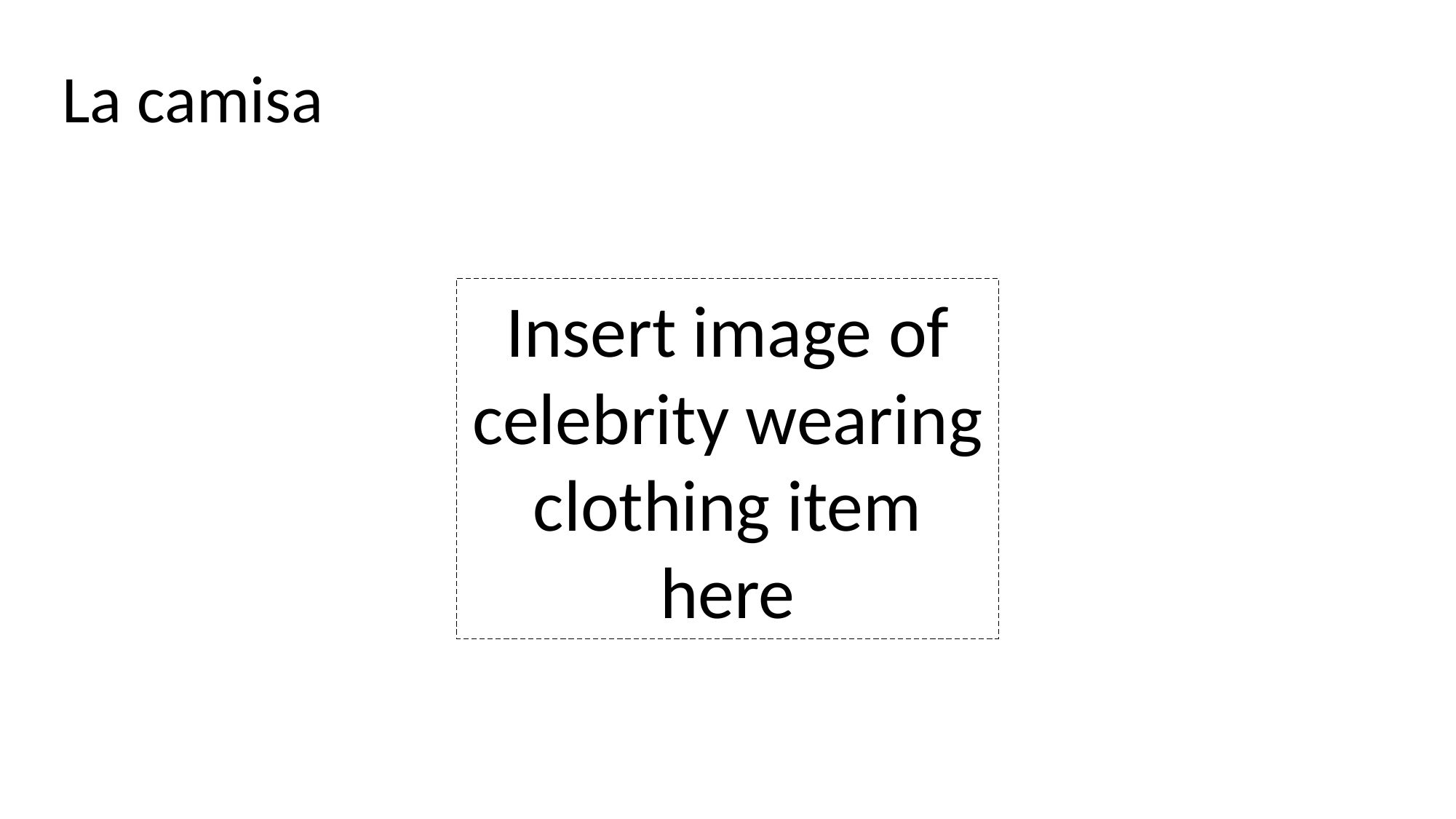

# La camisa
Insert image of celebrity wearing clothing item here